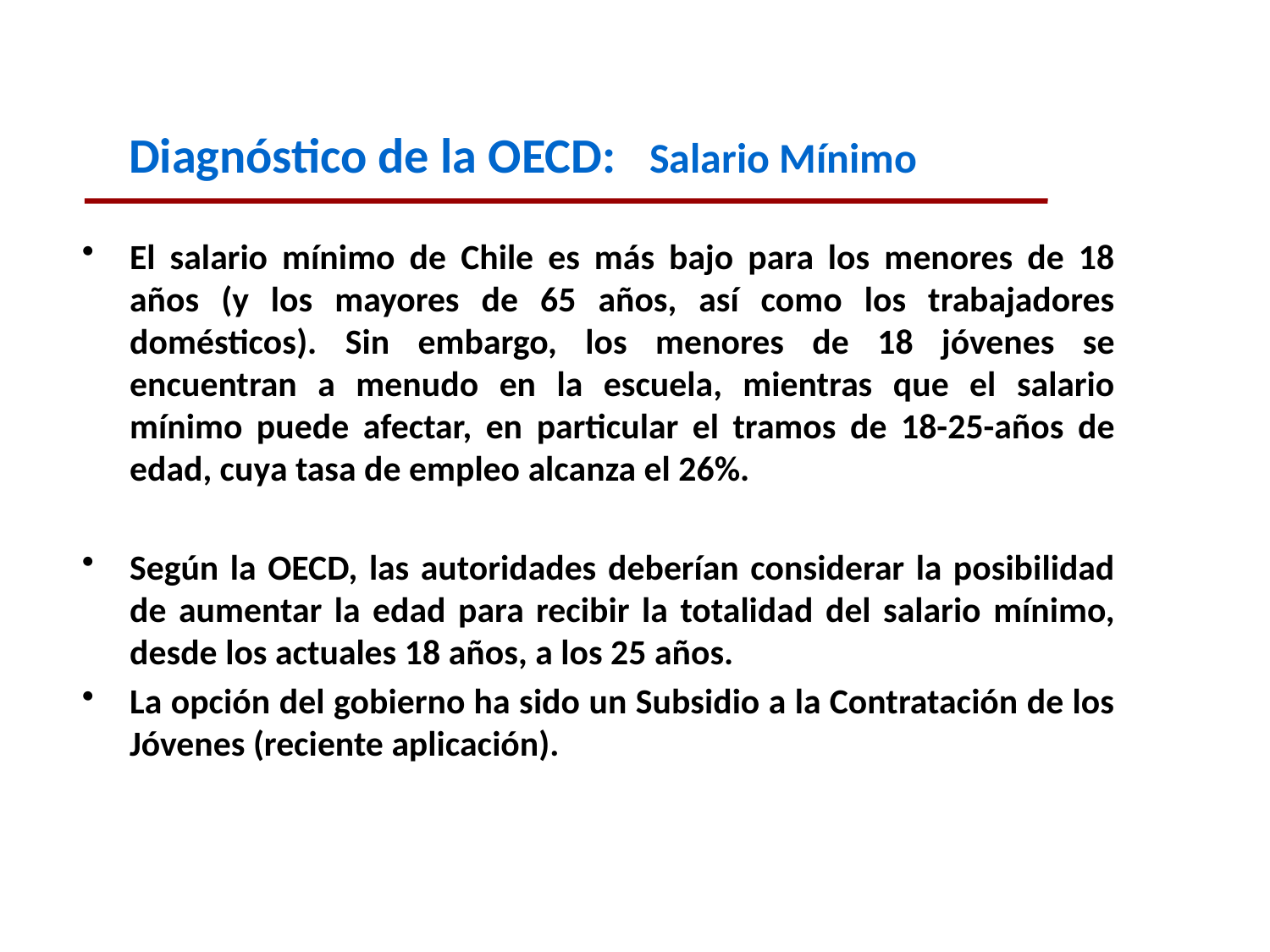

Diagnóstico de la OECD:   Salario Mínimo

El salario mínimo de Chile es más bajo para los menores de 18 años (y los mayores de 65 años, así como los trabajadores domésticos). Sin embargo, los menores de 18 jóvenes se encuentran a menudo en la escuela, mientras que el salario mínimo puede afectar, en particular el tramos de 18-25-años de edad, cuya tasa de empleo alcanza el 26%.

Según la OECD, las autoridades deberían considerar la posibilidad de aumentar la edad para recibir la totalidad del salario mínimo, desde los actuales 18 años, a los 25 años.
La opción del gobierno ha sido un Subsidio a la Contratación de los Jóvenes (reciente aplicación).